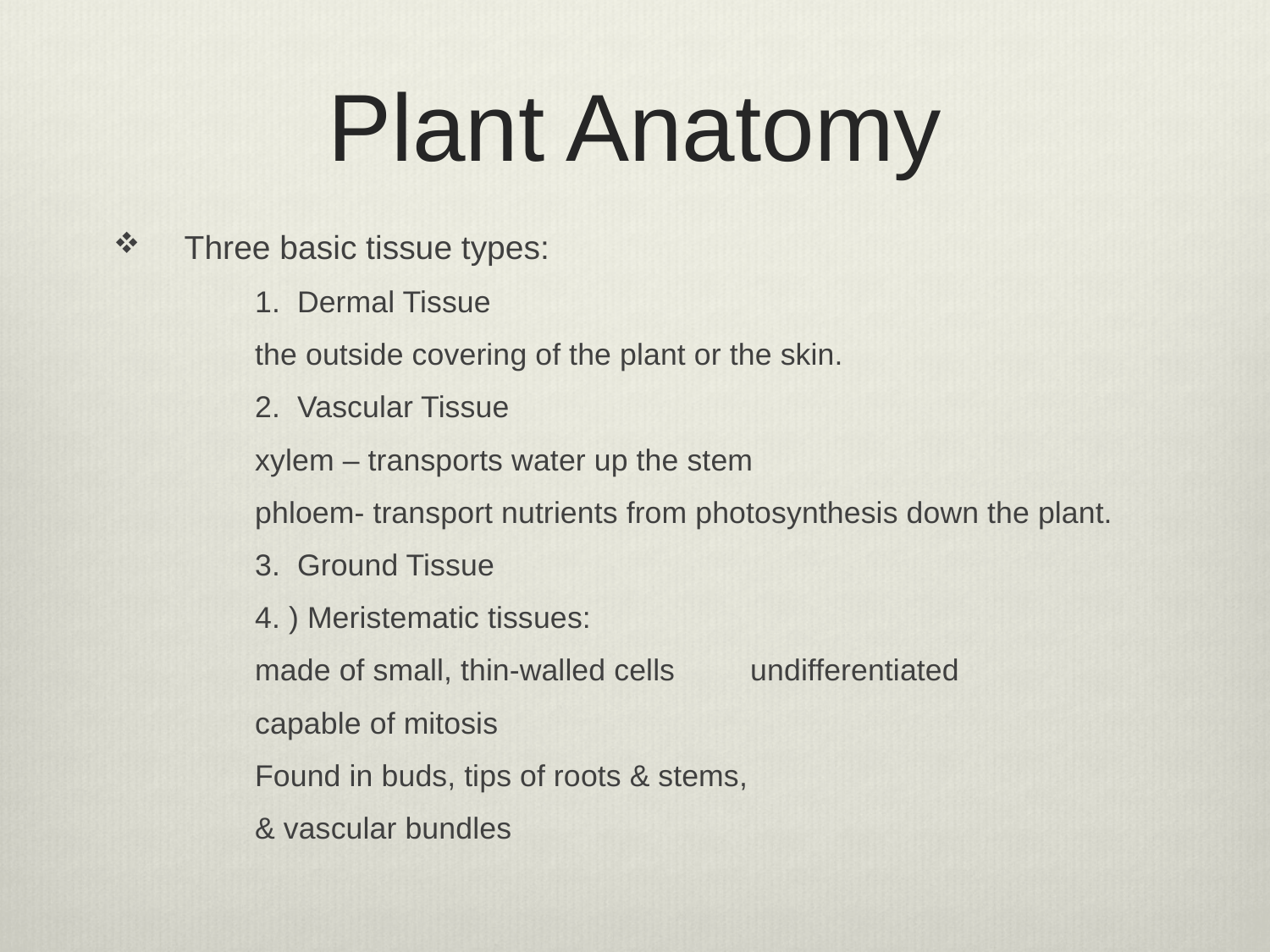

# Plant Anatomy
Three basic tissue types:
	1.  Dermal Tissue
			the outside covering of the plant or the skin.
	2.  Vascular Tissue
		xylem – transports water up the stem
		phloem- transport nutrients from photosynthesis down the plant.
	3.  Ground Tissue
	4. ) Meristematic tissues:
		made of small, thin-walled cells				undifferentiated
		capable of mitosis
		Found in buds, tips of roots & stems,
			& vascular bundles